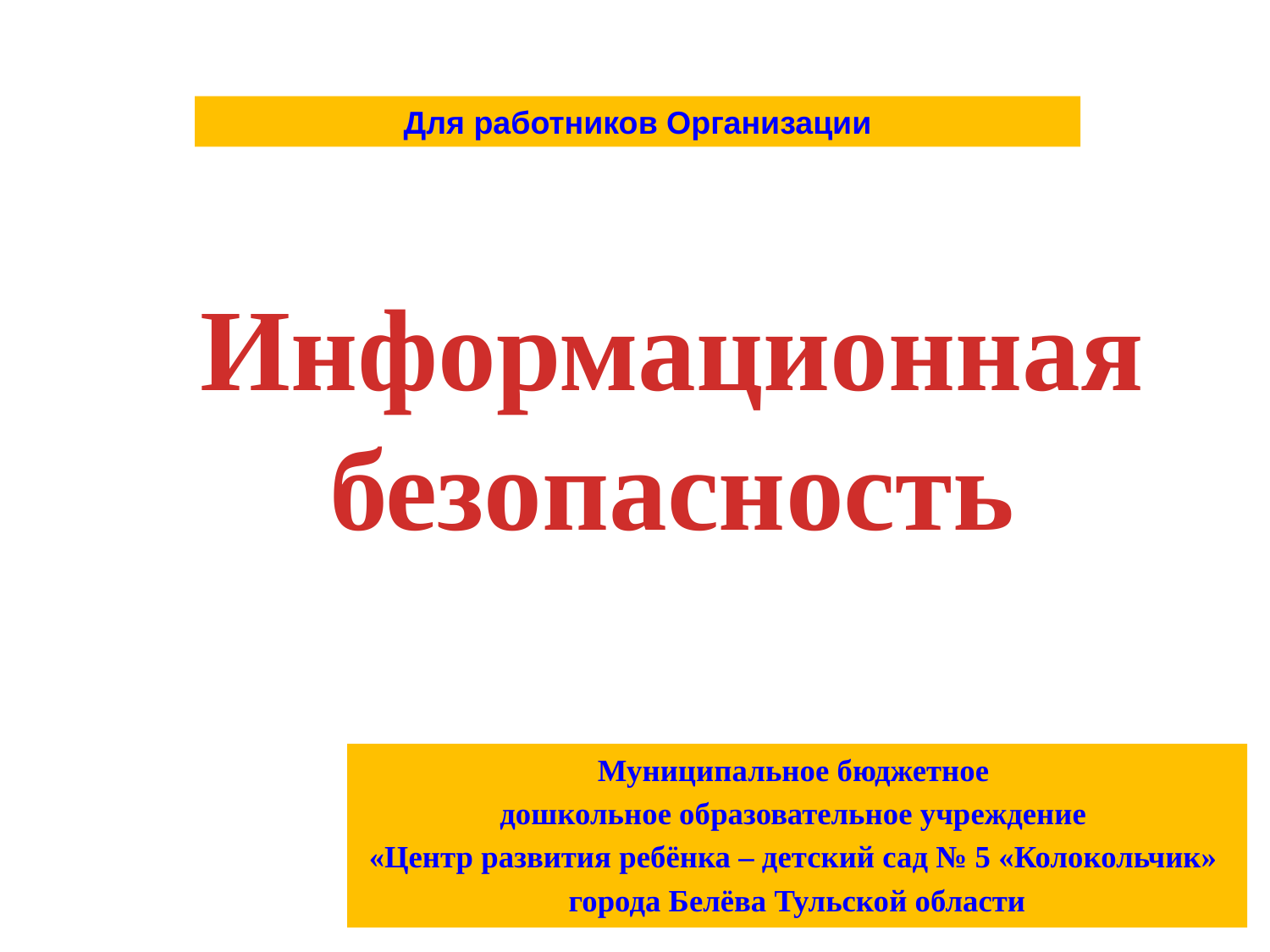

Для работников Организации
Информационная безопасность
Муниципальное бюджетное
дошкольное образовательное учреждение
«Центр развития ребёнка – детский сад № 5 «Колокольчик»
города Белёва Тульской области